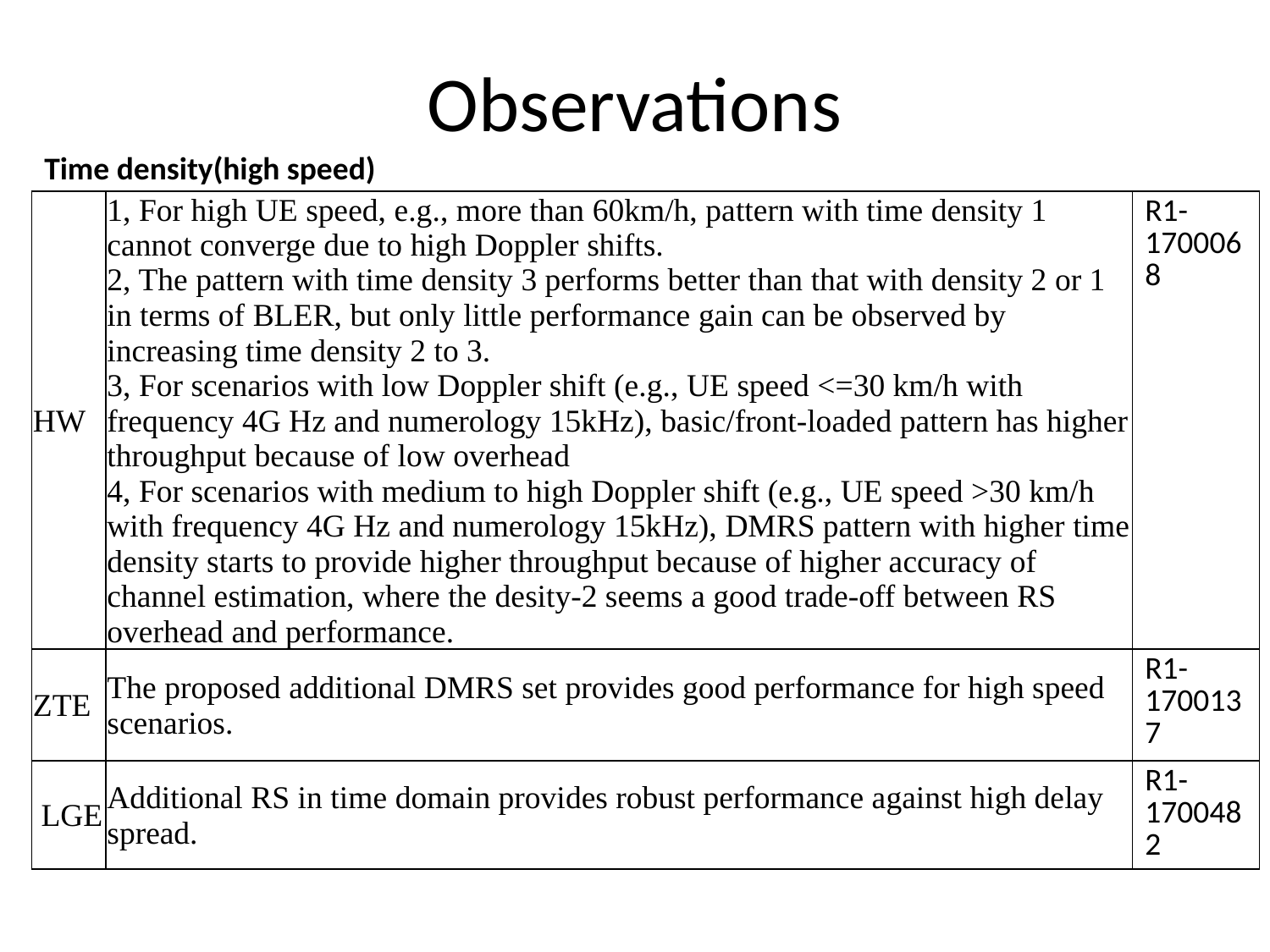

# Observations
Time density(high speed)
| HW | 1, For high UE speed, e.g., more than 60km/h, pattern with time density 1 cannot converge due to high Doppler shifts. 2, The pattern with time density 3 performs better than that with density 2 or 1 in terms of BLER, but only little performance gain can be observed by increasing time density 2 to 3. 3, For scenarios with low Doppler shift (e.g., UE speed <=30 km/h with frequency 4G Hz and numerology 15kHz), basic/front-loaded pattern has higher throughput because of low overhead 4, For scenarios with medium to high Doppler shift (e.g., UE speed >30 km/h with frequency 4G Hz and numerology 15kHz), DMRS pattern with higher time density starts to provide higher throughput because of higher accuracy of channel estimation, where the desity-2 seems a good trade-off between RS overhead and performance. | R1-1700068 |
| --- | --- | --- |
| ZTE | The proposed additional DMRS set provides good performance for high speed scenarios. | R1-1700137 |
| LGE | Additional RS in time domain provides robust performance against high delay spread. | R1-1700482 |